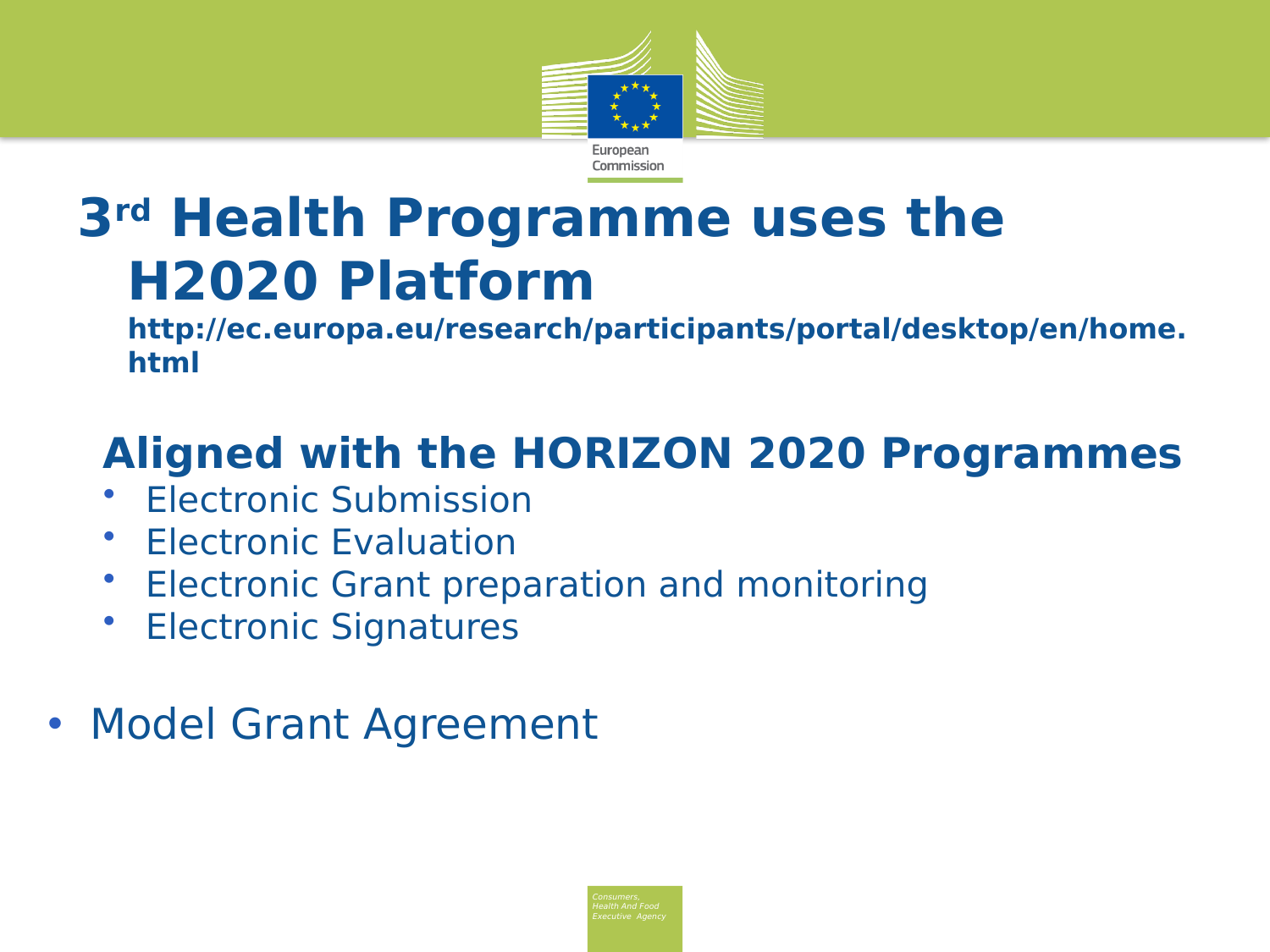

# 3rd Health Programme uses the H2020 Platform http://ec.europa.eu/research/participants/portal/desktop/en/home.html
Aligned with the HORIZON 2020 Programmes
Electronic Submission
Electronic Evaluation
Electronic Grant preparation and monitoring
Electronic Signatures

Model Grant Agreement